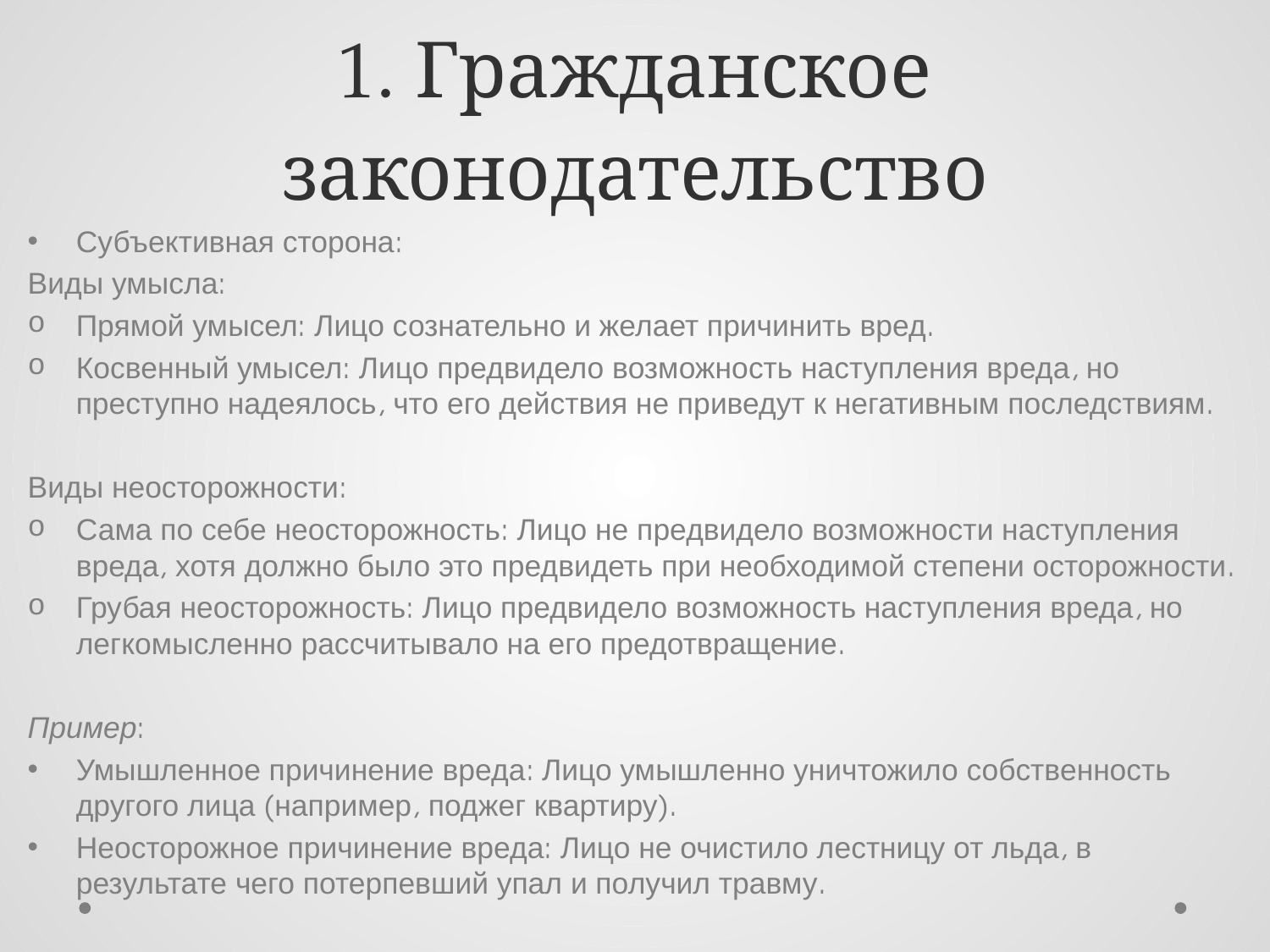

# 1. Гражданское законодательство
Субъективная сторона:
Виды умысла:
Прямой умысел: Лицо сознательно и желает причинить вред.
Косвенный умысел: Лицо предвидело возможность наступления вреда, но преступно надеялось, что его действия не приведут к негативным последствиям.

Виды неосторожности:
Сама по себе неосторожность: Лицо не предвидело возможности наступления вреда, хотя должно было это предвидеть при необходимой степени осторожности.
Грубая неосторожность: Лицо предвидело возможность наступления вреда, но легкомысленно рассчитывало на его предотвращение.

Пример:
Умышленное причинение вреда: Лицо умышленно уничтожило собственность другого лица (например, поджег квартиру).
Неосторожное причинение вреда: Лицо не очистило лестницу от льда, в результате чего потерпевший упал и получил травму.